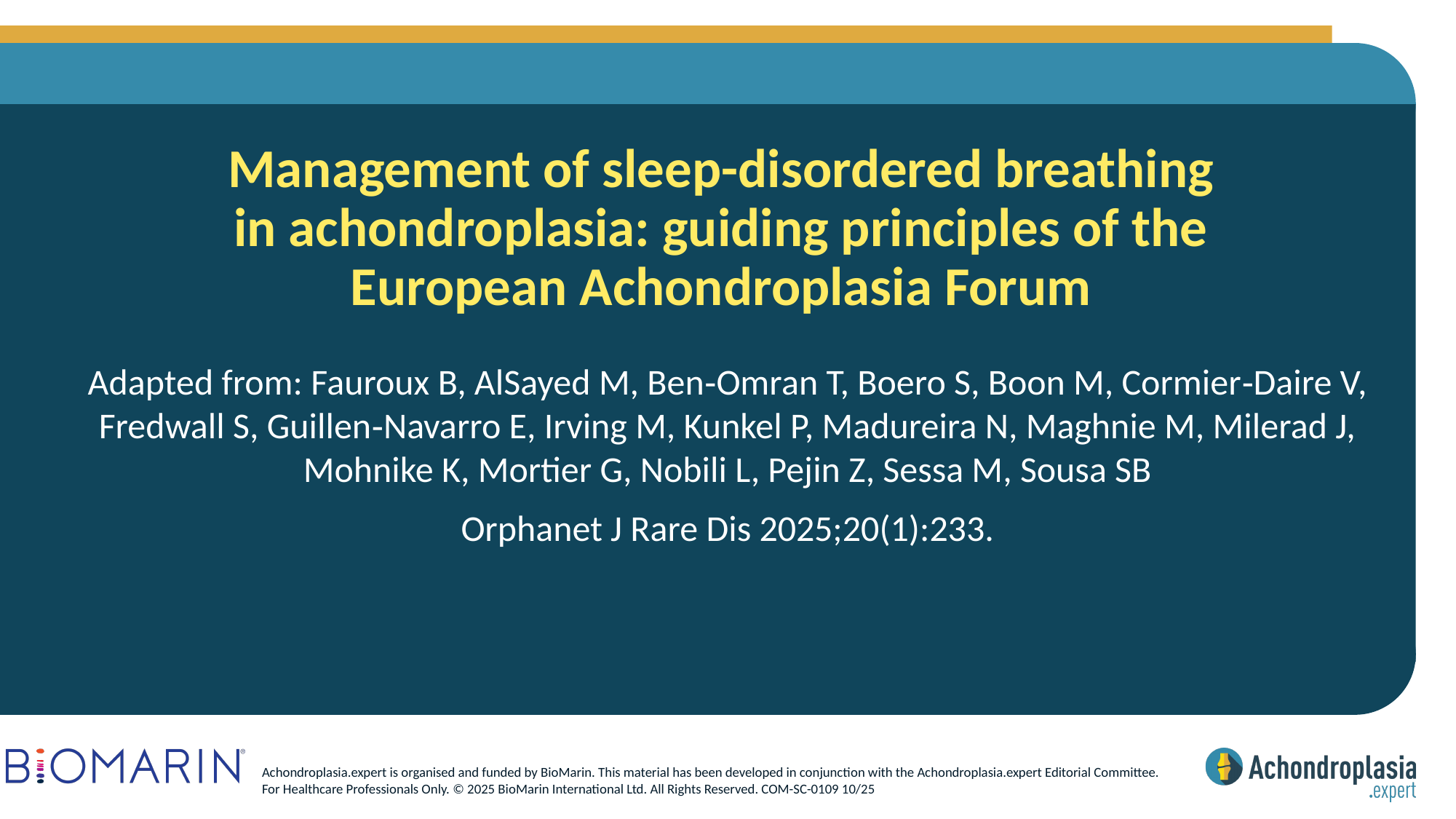

# Management of sleep-disordered breathing in achondroplasia: guiding principles of the European Achondroplasia Forum
Adapted from: Fauroux B, AlSayed M, Ben‑Omran T, Boero S, Boon M, Cormier‑Daire V, Fredwall S, Guillen‑Navarro E, Irving M, Kunkel P, Madureira N, Maghnie M, Milerad J, Mohnike K, Mortier G, Nobili L, Pejin Z, Sessa M, Sousa SB
Orphanet J Rare Dis 2025;20(1):233.
Achondroplasia.expert is organised and funded by BioMarin. This material has been developed in conjunction with the Achondroplasia.expert Editorial Committee.
For Healthcare Professionals Only. © 2025 BioMarin International Ltd. All Rights Reserved. COM-SC-0109 10/25